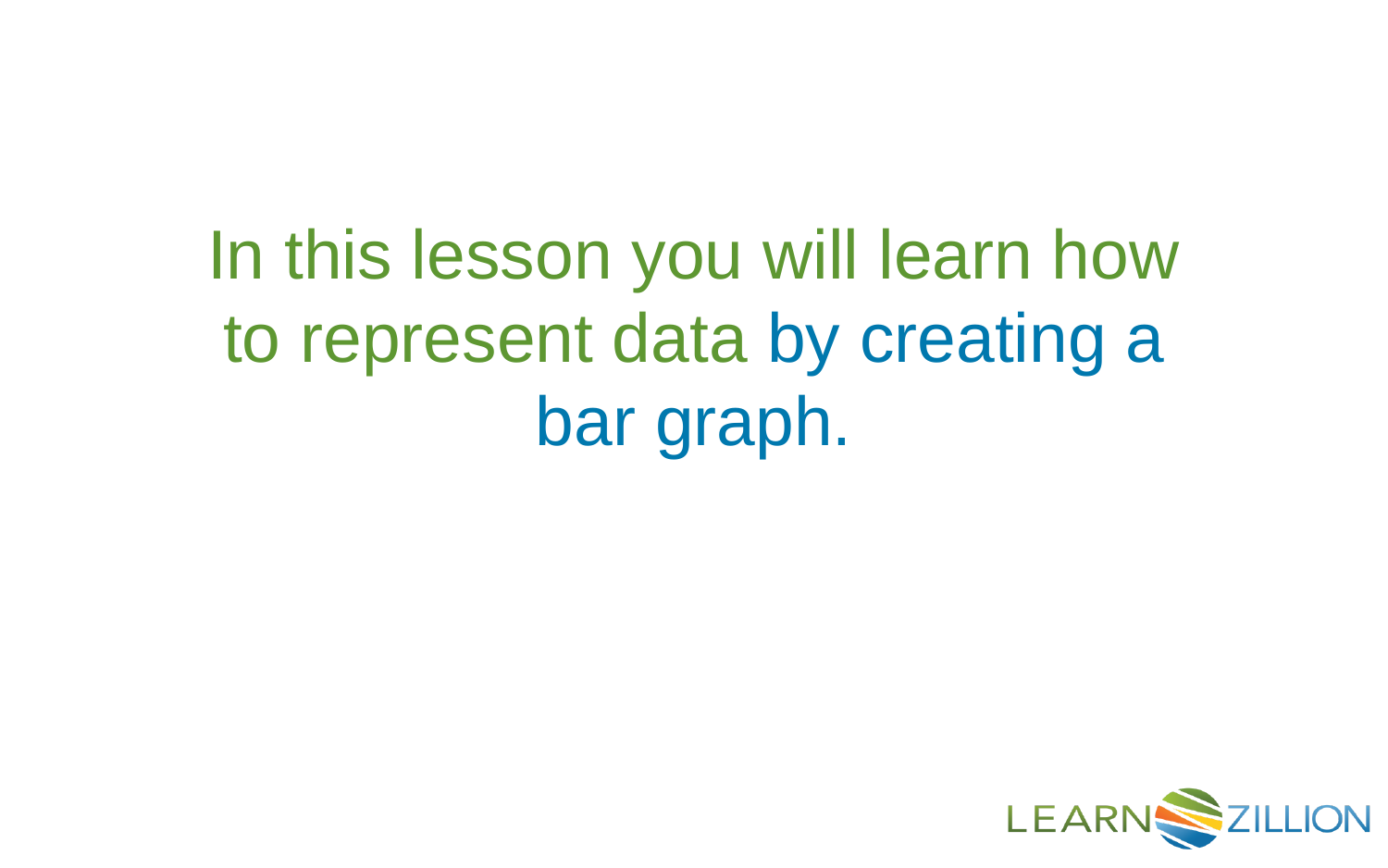

In this lesson you will learn how to represent data by creating a bar graph.